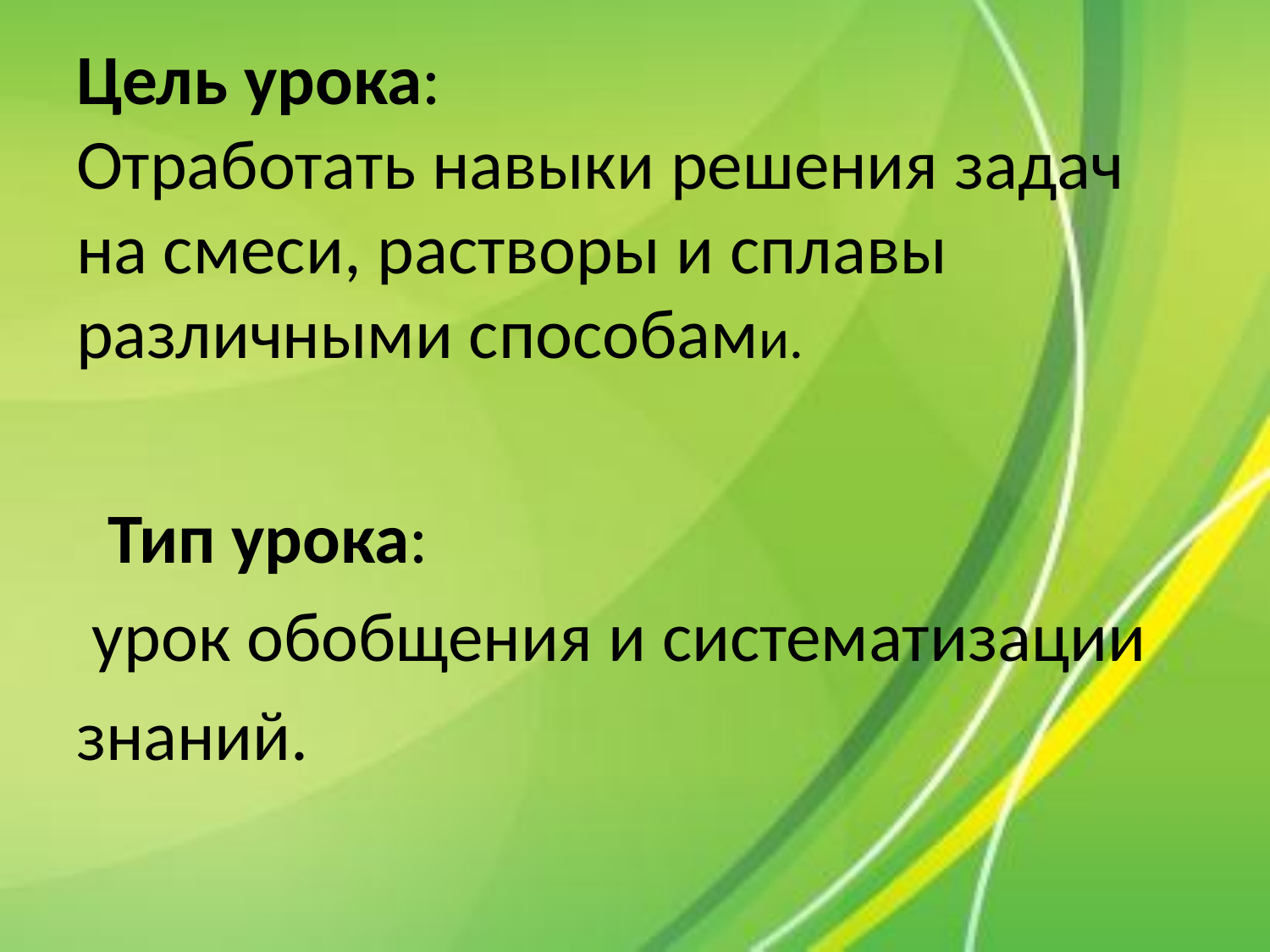

# Цель урока: Отработать навыки решения задач на смеси, растворы и сплавы различными способами.
  Тип урока:
 урок обобщения и систематизации
знаний.